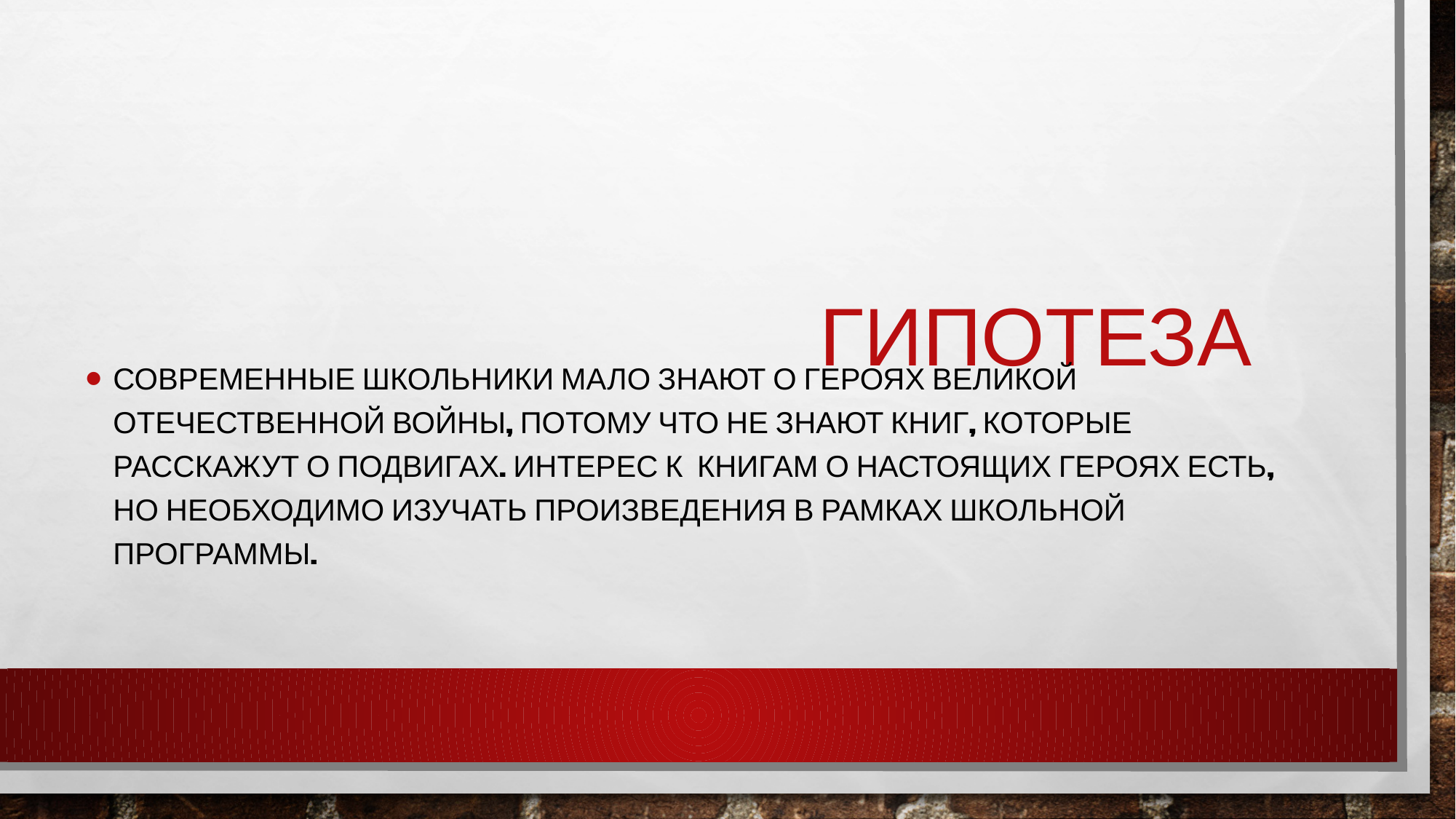

Современные школьники мало знают о героях Великой отечественной войны, потому что не знают книг, которые расскажут о подвигах. Интерес к  книгам о настоящих героях есть, но необходимо изучать произведения в рамках школьной программы.
# Гипотеза